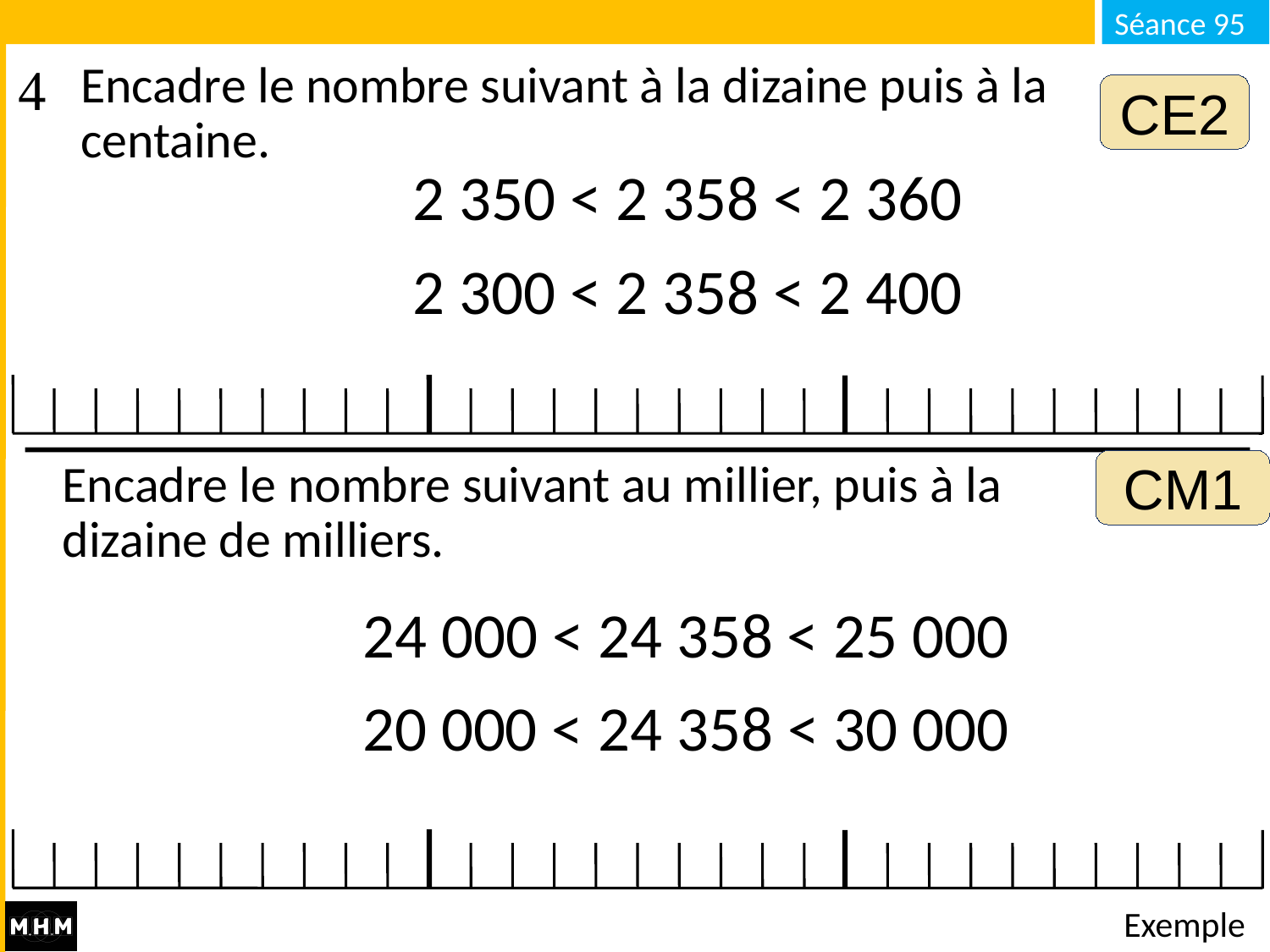

Encadre le nombre suivant à la dizaine puis à la centaine.
CE2
2 350 < 2 358 < 2 360
2 300 < 2 358 < 2 400

CM1
Encadre le nombre suivant au millier, puis à la dizaine de milliers.
24 000 < 24 358 < 25 000
20 000 < 24 358 < 30 000
# Exemple